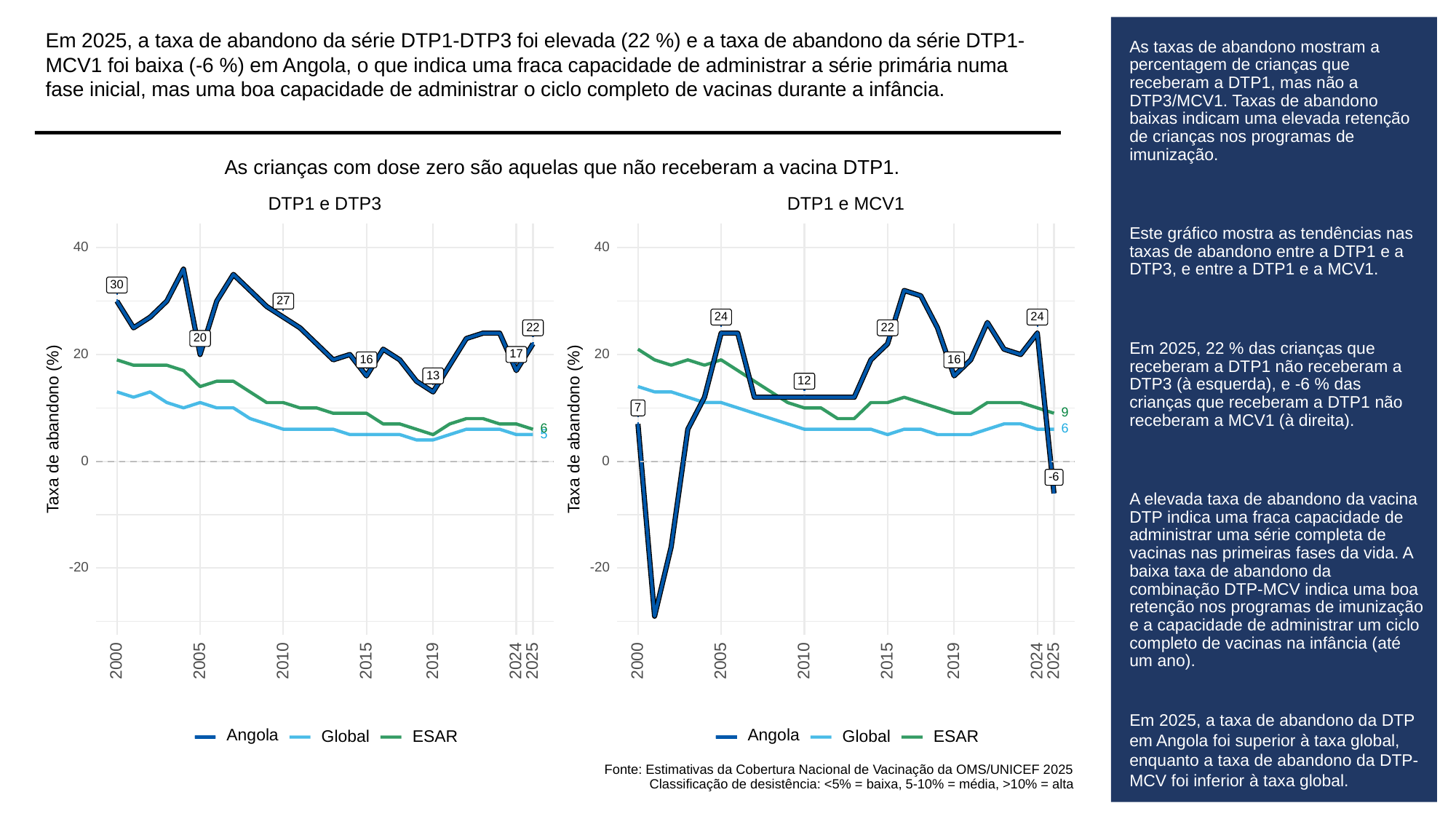

Em 2025, a taxa de abandono da série DTP1-DTP3 foi elevada (22 %) e a taxa de abandono da série DTP1-MCV1 foi baixa (-6 %) em Angola, o que indica uma fraca capacidade de administrar a série primária numa fase inicial, mas uma boa capacidade de administrar o ciclo completo de vacinas durante a infância.
# As taxas de abandono mostram a percentagem de crianças que receberam a DTP1, mas não a DTP3/MCV1. Taxas de abandono baixas indicam uma elevada retenção de crianças nos programas de imunização.

Este gráfico mostra as tendências nas taxas de abandono entre a DTP1 e a DTP3, e entre a DTP1 e a MCV1.

Em 2025, 22 % das crianças que receberam a DTP1 não receberam a DTP3 (à esquerda), e -6 % das crianças que receberam a DTP1 não receberam a MCV1 (à direita).

A elevada taxa de abandono da vacina DTP indica uma fraca capacidade de administrar uma série completa de vacinas nas primeiras fases da vida. A baixa taxa de abandono da combinação DTP-MCV indica uma boa retenção nos programas de imunização e a capacidade de administrar um ciclo completo de vacinas na infância (até um ano).

Em 2025, a taxa de abandono da DTP em Angola foi superior à taxa global, enquanto a taxa de abandono da DTP-MCV foi inferior à taxa global.

As crianças com dose zero são aquelas que não receberam a vacina DTP1.
DTP1 e MCV1
DTP1 e DTP3

40
40

30

27

24
24

22
22

20

20
20
17

16
16

13

12

7

9
Taxa de abandono (%)
Taxa de abandono (%)
6
6
5
0
0

-6

-20
-20

2000
2005
2010
2015
2019
2024
2025
2000
2005
2010
2015
2019
2024
2025
Angola
Angola
Global
ESAR
Global
ESAR

Fonte: Estimativas da Cobertura Nacional de Vacinação da OMS/UNICEF 2025
Classificação de desistência: <5% = baixa, 5-10% = média, >10% = alta